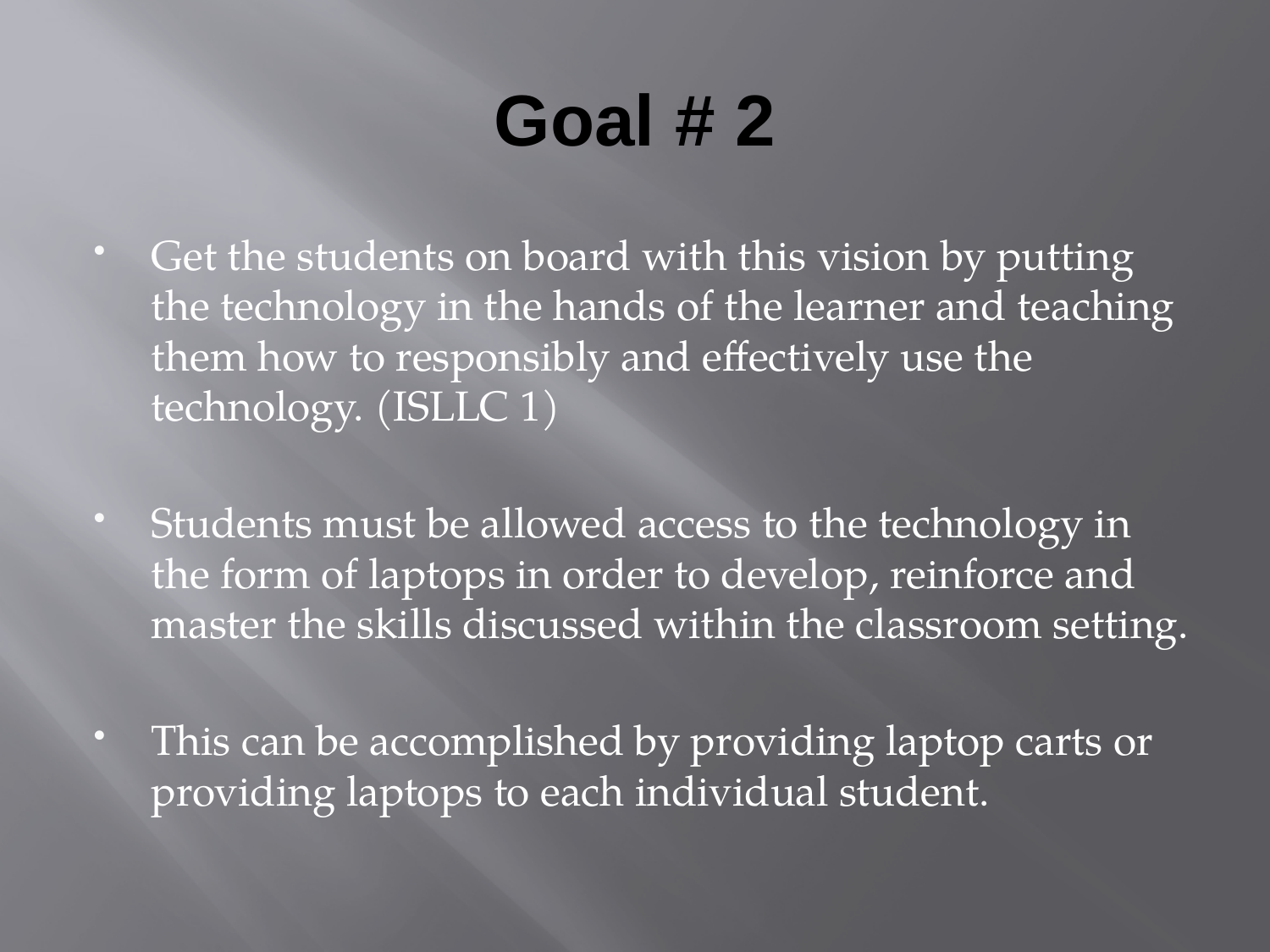

# Goal # 2
Get the students on board with this vision by putting the technology in the hands of the learner and teaching them how to responsibly and effectively use the technology. (ISLLC 1)

Students must be allowed access to the technology in the form of laptops in order to develop, reinforce and master the skills discussed within the classroom setting.

This can be accomplished by providing laptop carts or providing laptops to each individual student.